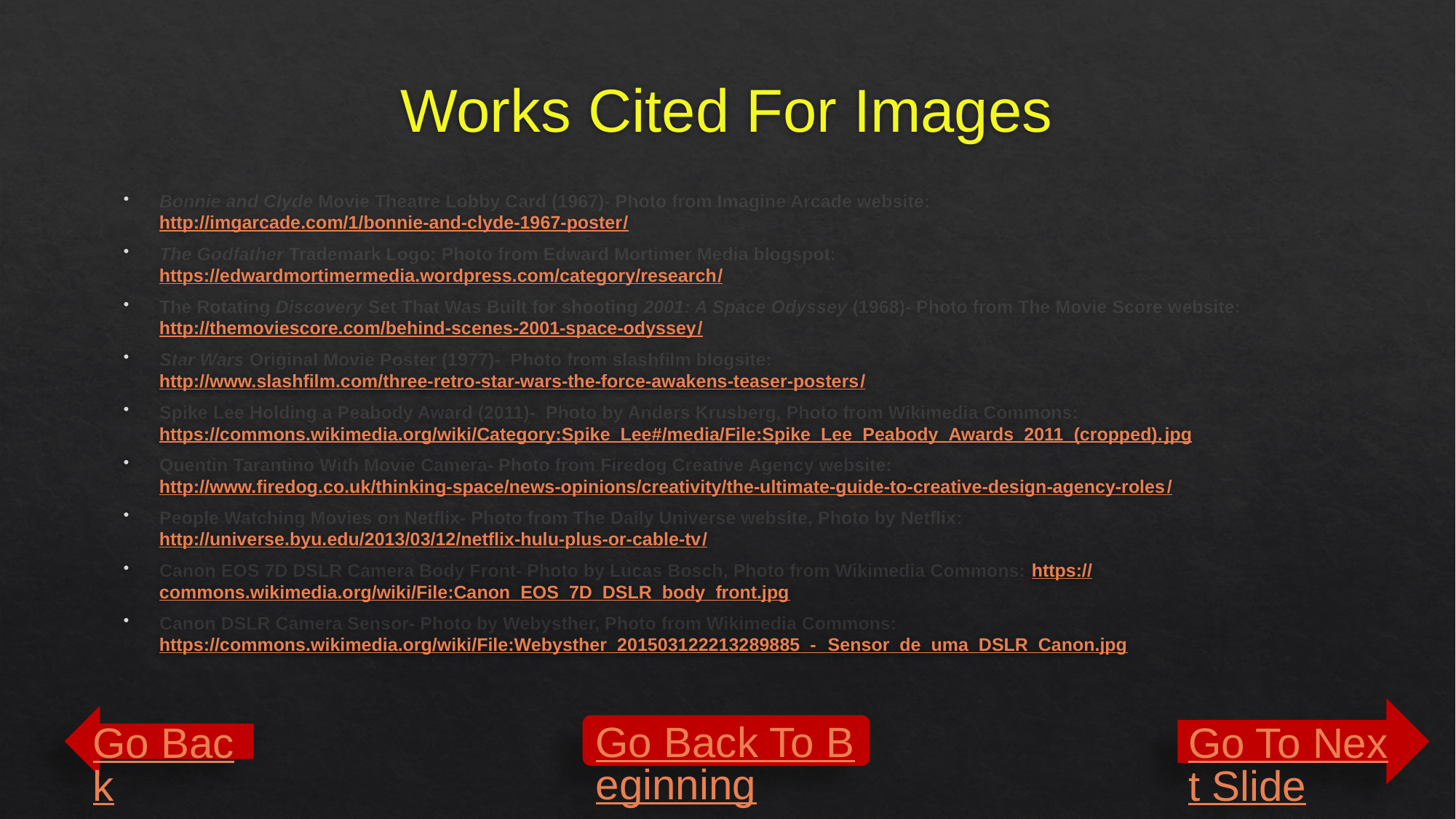

# Works Cited For Images
Bonnie and Clyde Movie Theatre Lobby Card (1967)- Photo from Imagine Arcade website: http://imgarcade.com/1/bonnie-and-clyde-1967-poster/
The Godfather Trademark Logo: Photo from Edward Mortimer Media blogspot: https://edwardmortimermedia.wordpress.com/category/research/
The Rotating Discovery Set That Was Built for shooting 2001: A Space Odyssey (1968)- Photo from The Movie Score website: http://themoviescore.com/behind-scenes-2001-space-odyssey/
Star Wars Original Movie Poster (1977)-  Photo from slashfilm blogsite: http://www.slashfilm.com/three-retro-star-wars-the-force-awakens-teaser-posters/
Spike Lee Holding a Peabody Award (2011)-  Photo by Anders Krusberg, Photo from Wikimedia Commons: https://commons.wikimedia.org/wiki/Category:Spike_Lee#/media/File:Spike_Lee_Peabody_Awards_2011_(cropped).jpg
Quentin Tarantino With Movie Camera- Photo from Firedog Creative Agency website: http://www.firedog.co.uk/thinking-space/news-opinions/creativity/the-ultimate-guide-to-creative-design-agency-roles/
People Watching Movies on Netflix- Photo from The Daily Universe website, Photo by Netflix:  http://universe.byu.edu/2013/03/12/netflix-hulu-plus-or-cable-tv/
Canon EOS 7D DSLR Camera Body Front- Photo by Lucas Bosch, Photo from Wikimedia Commons: https://commons.wikimedia.org/wiki/File:Canon_EOS_7D_DSLR_body_front.jpg
Canon DSLR Camera Sensor- Photo by Webysther, Photo from Wikimedia Commons:   https://commons.wikimedia.org/wiki/File:Webysther_201503122213289885_-_Sensor_de_uma_DSLR_Canon.jpg

Go To Next Slide
Go Back
Go Back To Beginning